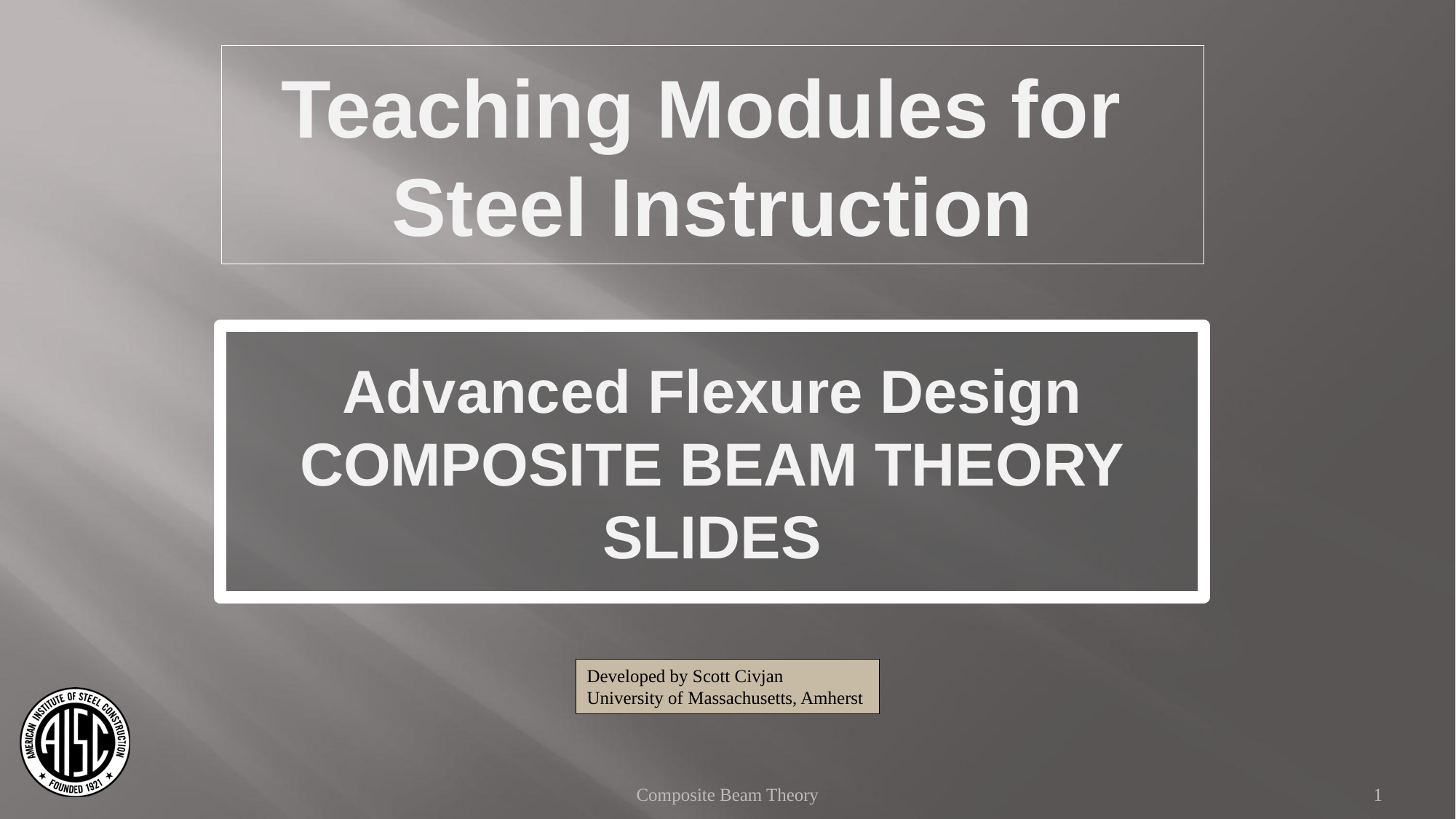

Teaching Modules for
Steel Instruction
Advanced Flexure Design
COMPOSITE BEAM THEORY SLIDES
Developed by Scott Civjan
University of Massachusetts, Amherst
Composite Beam Theory
1